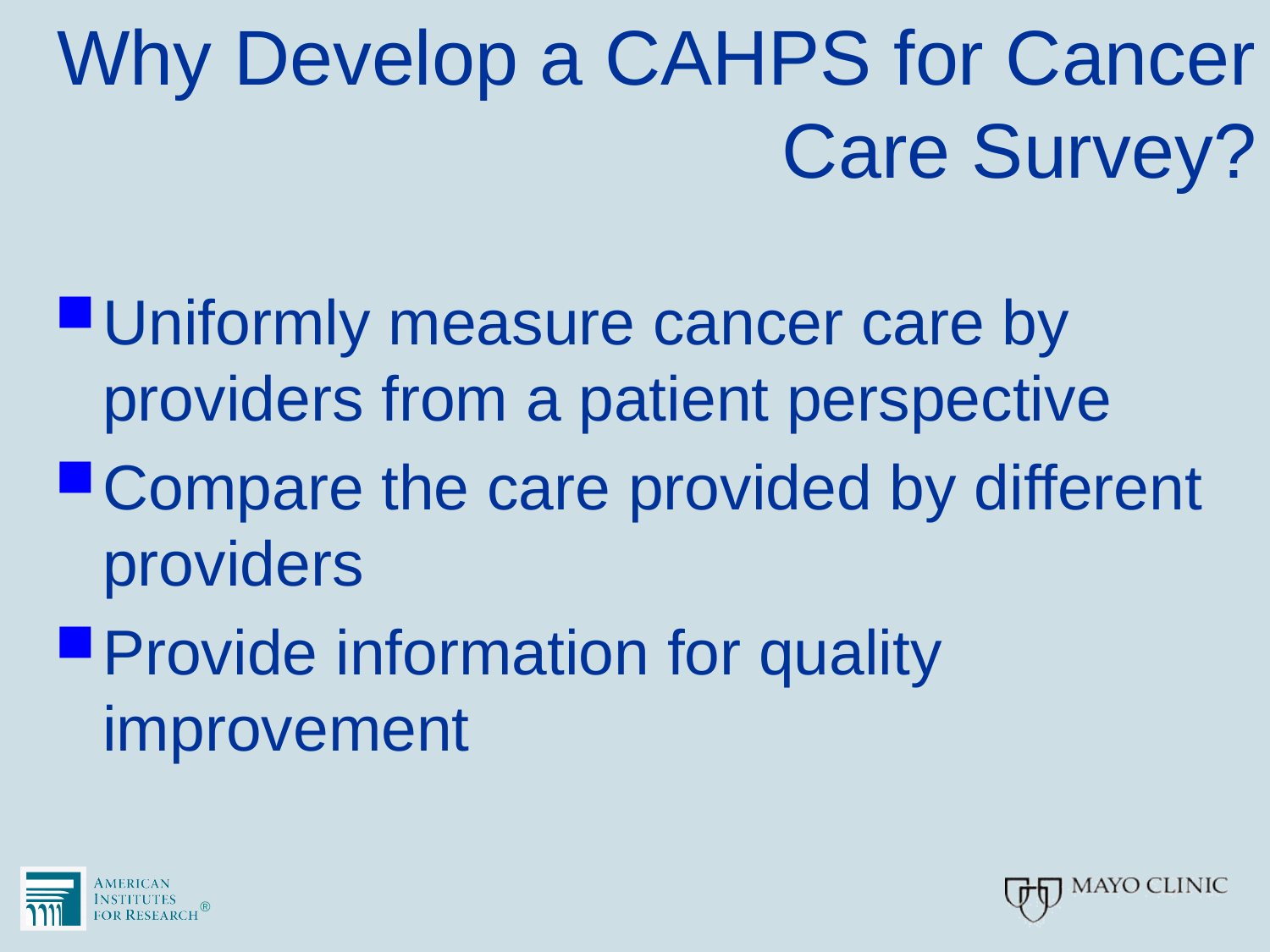

# Why Develop a CAHPS for Cancer Care Survey?
Uniformly measure cancer care by providers from a patient perspective
Compare the care provided by different providers
Provide information for quality improvement